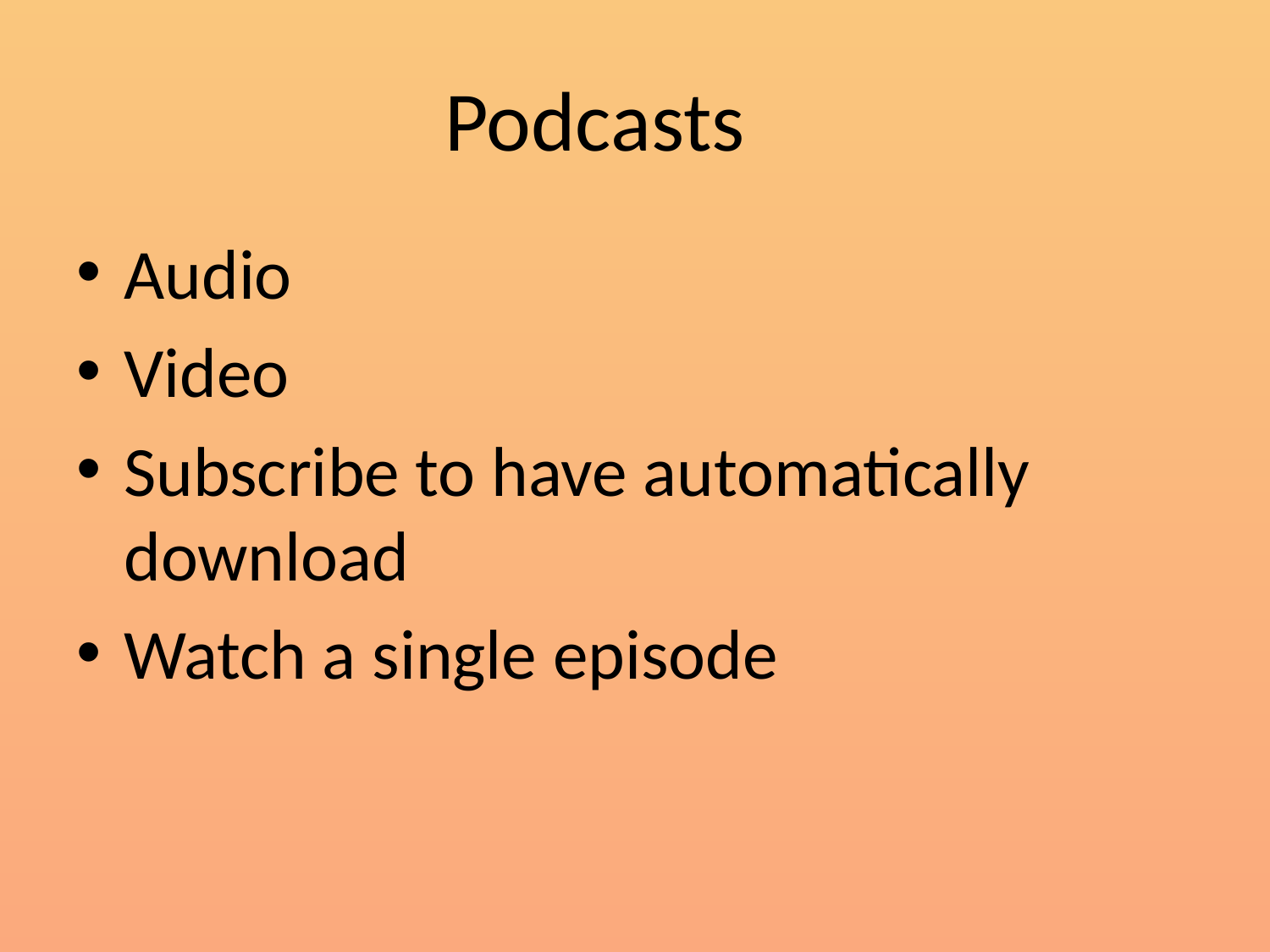

# Podcasts
Audio
Video
Subscribe to have automatically download
Watch a single episode